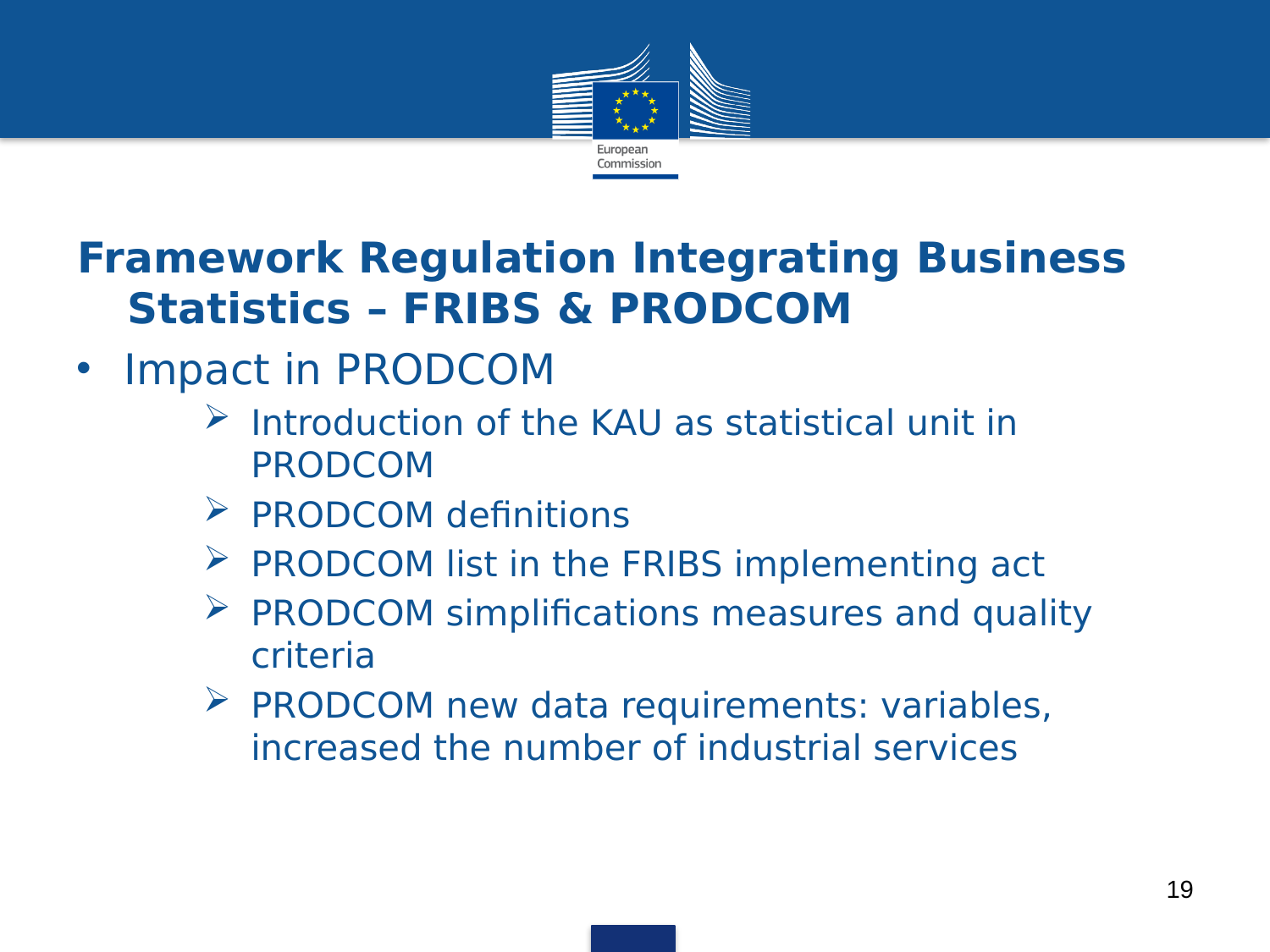

# Framework Regulation Integrating Business Statistics – FRIBS & PRODCOM
Impact in PRODCOM
Introduction of the KAU as statistical unit in PRODCOM
PRODCOM definitions
PRODCOM list in the FRIBS implementing act
PRODCOM simplifications measures and quality criteria
PRODCOM new data requirements: variables, increased the number of industrial services

19